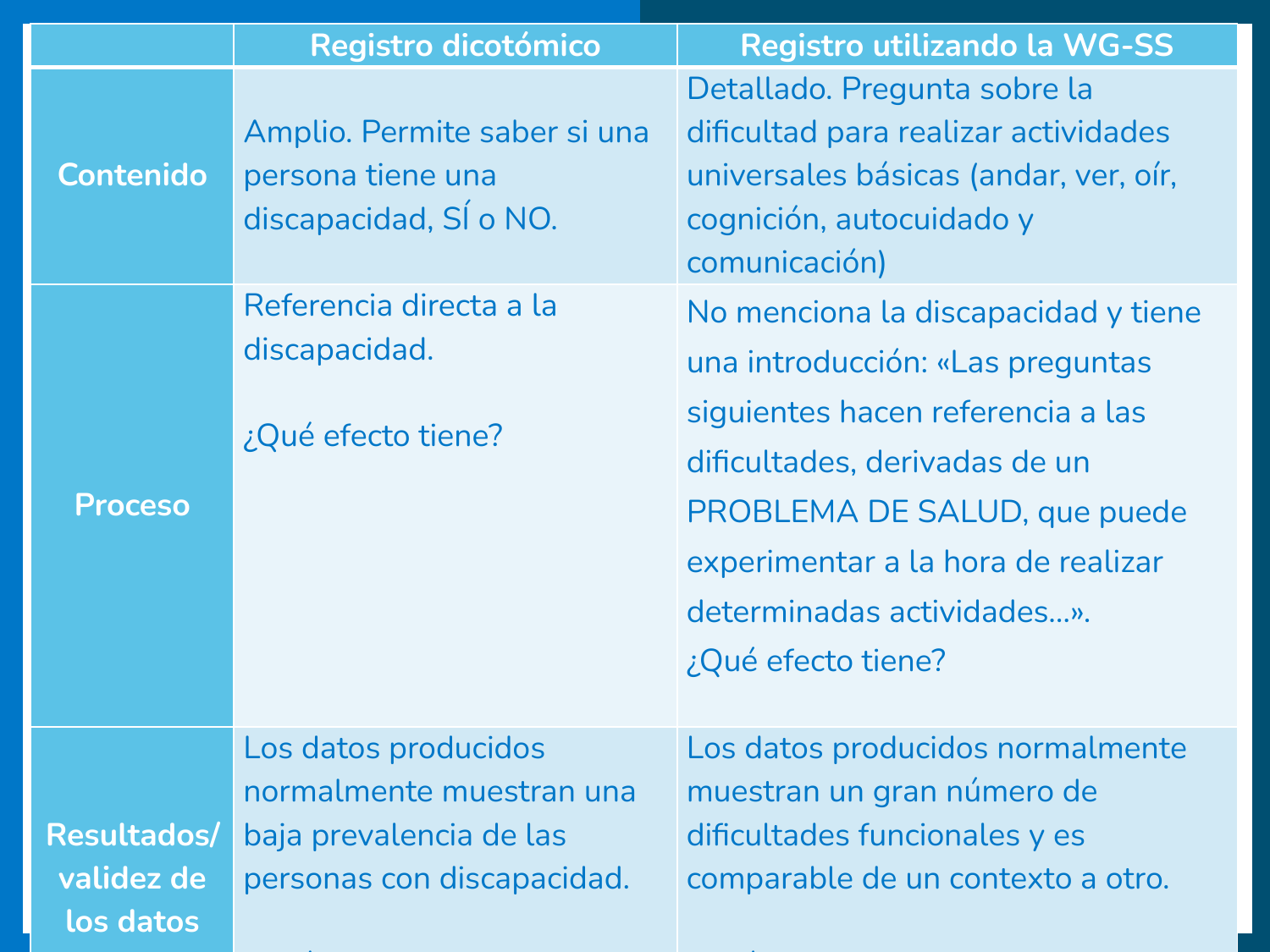

|  | Registro dicotómico | Registro utilizando la WG-SS |
| --- | --- | --- |
| Contenido | Amplio. Permite saber si una persona tiene una discapacidad, SÍ o NO. | Detallado. Pregunta sobre la dificultad para realizar actividades universales básicas (andar, ver, oír, cognición, autocuidado y comunicación) |
| Proceso | Referencia directa a la discapacidad.   ¿Qué efecto tiene? | No menciona la discapacidad y tiene una introducción: «Las preguntas siguientes hacen referencia a las dificultades, derivadas de un PROBLEMA DE SALUD, que puede experimentar a la hora de realizar determinadas actividades…». ¿Qué efecto tiene? |
| Resultados/validez de los datos | Los datos producidos normalmente muestran una baja prevalencia de las personas con discapacidad.   ¿Qué efecto tiene esto en los programas humanitarios? | Los datos producidos normalmente muestran un gran número de dificultades funcionales y es comparable de un contexto a otro.   ¿Qué efecto tiene esto en los programas humanitarios? |
#
7